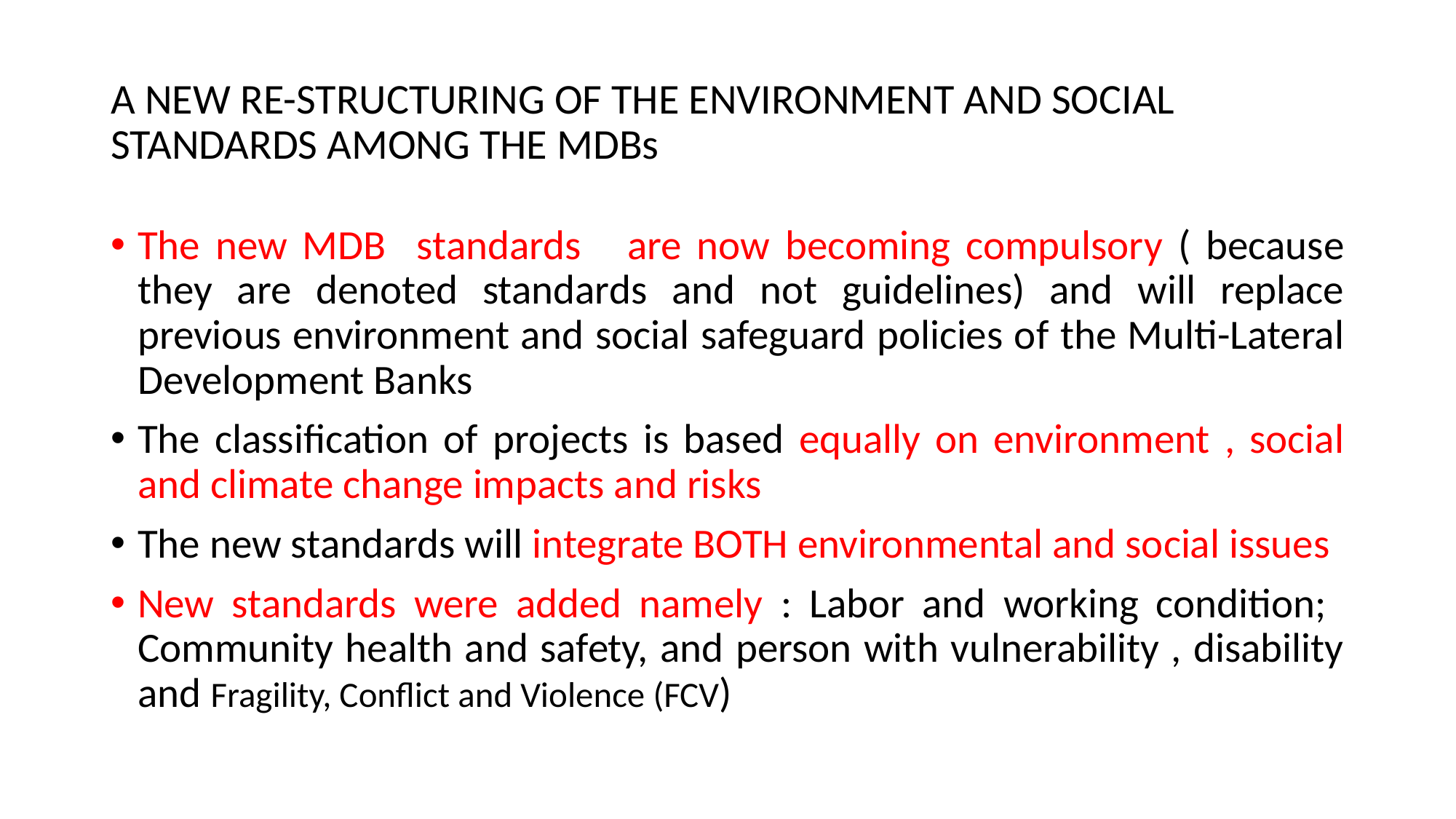

# A NEW RE-STRUCTURING OF THE ENVIRONMENT AND SOCIAL  STANDARDS AMONG THE MDBs
The new MDB  standards   are now becoming compulsory ( because they are denoted standards and not guidelines) and will replace previous environment and social safeguard policies of the Multi-Lateral Development Banks
The classification of projects is based equally on environment , social and climate change impacts and risks
The new standards will integrate BOTH environmental and social issues
New standards were added namely : Labor and working condition;  Community health and safety, and person with vulnerability , disability and Fragility, Conflict and Violence (FCV)